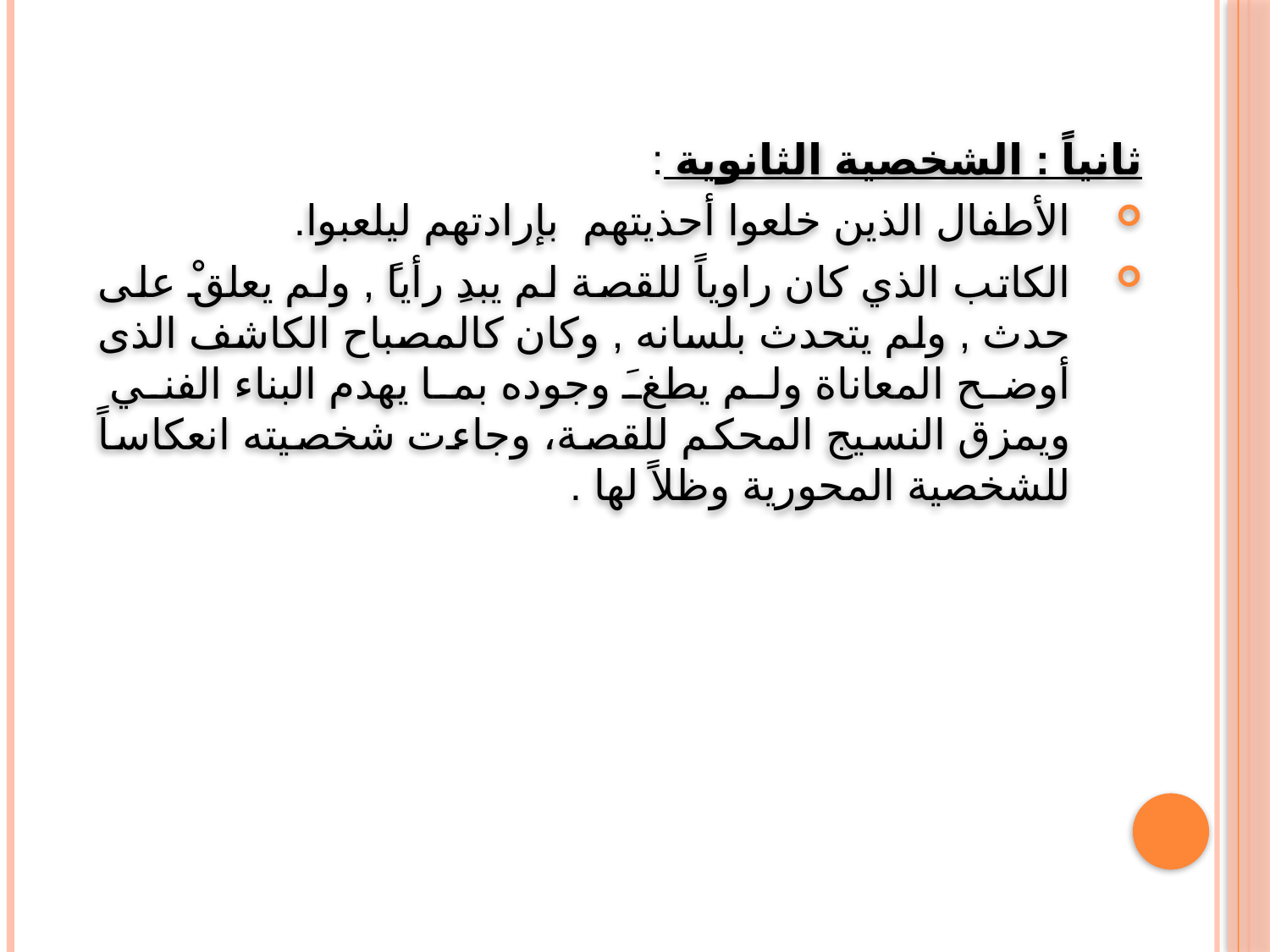

ثانياً : الشخصية الثانوية :
الأطفال الذين خلعوا أحذيتهم  بإرادتهم ليلعبوا.
الكاتب الذي كان راوياً للقصة لم يبدِ رأياً , ولم يعلقْ على حدث , ولم يتحدث بلسانه , وكان كالمصباح الكاشف الذى أوضح المعاناة ولم يطغَ وجوده بما يهدم البناء الفني  ويمزق النسيج المحكم للقصة، وجاءت شخصيته انعكاساً للشخصية المحورية وظلاً لها .